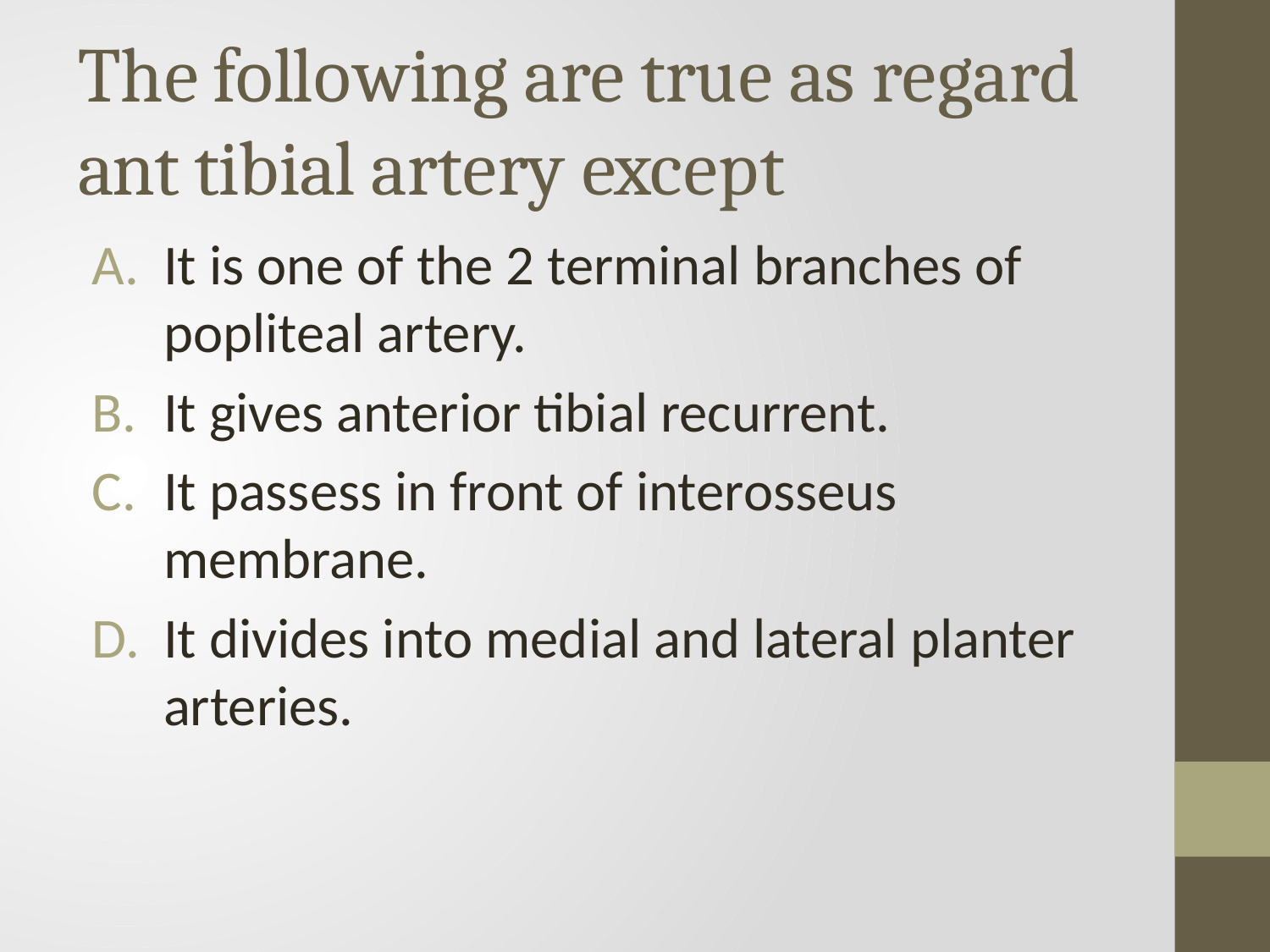

# The following are true as regard ant tibial artery except
It is one of the 2 terminal branches of popliteal artery.
It gives anterior tibial recurrent.
It passess in front of interosseus membrane.
It divides into medial and lateral planter arteries.